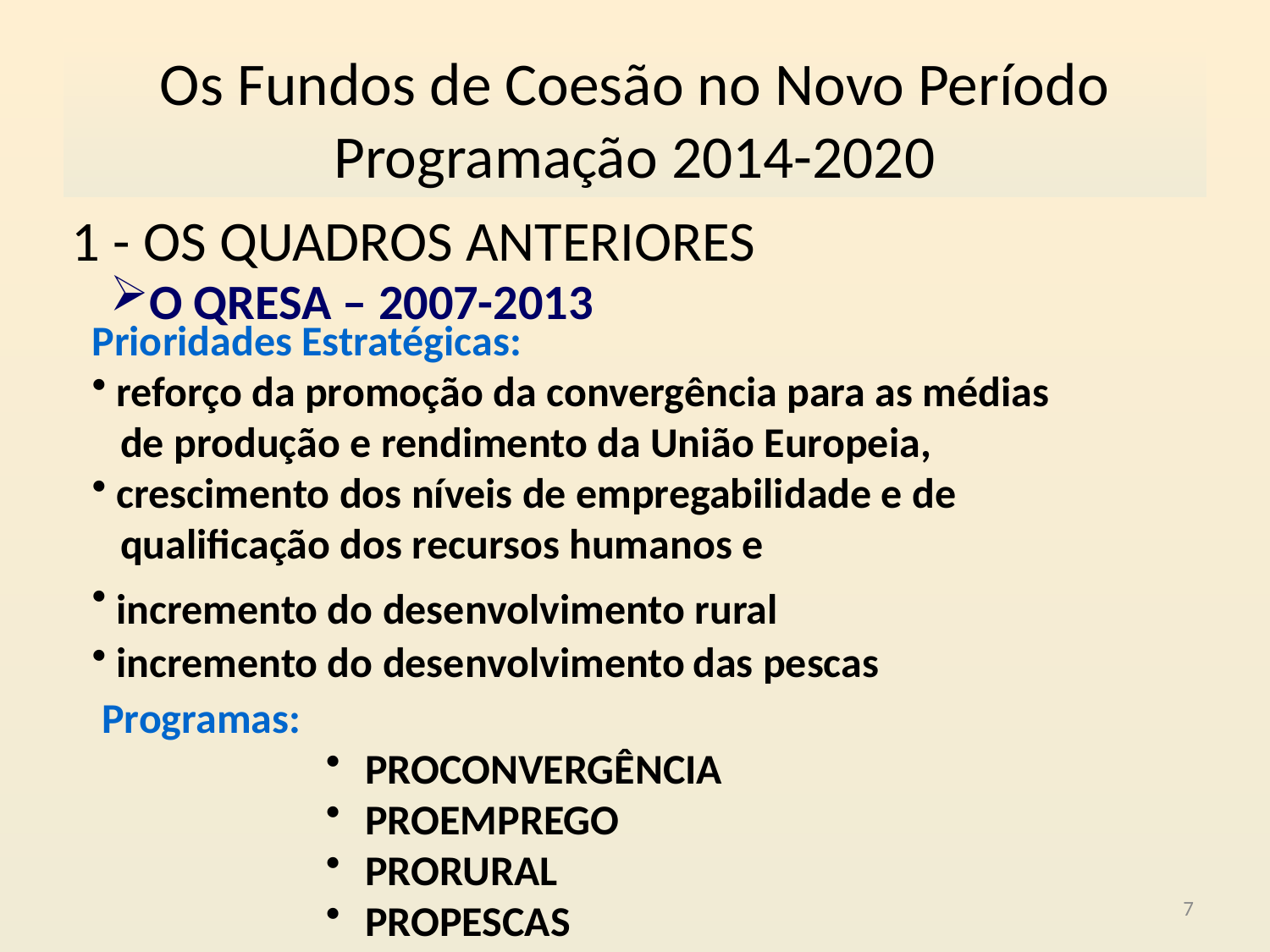

# Os Fundos de Coesão no Novo Período Programação 2014-2020
1 - OS QUADROS ANTERIORES
O QRESA – 2007-2013
Prioridades Estratégicas:
 reforço da promoção da convergência para as médias
   de produção e rendimento da União Europeia,
 crescimento dos níveis de empregabilidade e de
   qualificação dos recursos humanos e
 incremento do desenvolvimento rural
 incremento do desenvolvimento das pescas
Programas:
 PROCONVERGÊNCIA
 PROEMPREGO
 PRORURAL
 PROPESCAS
7